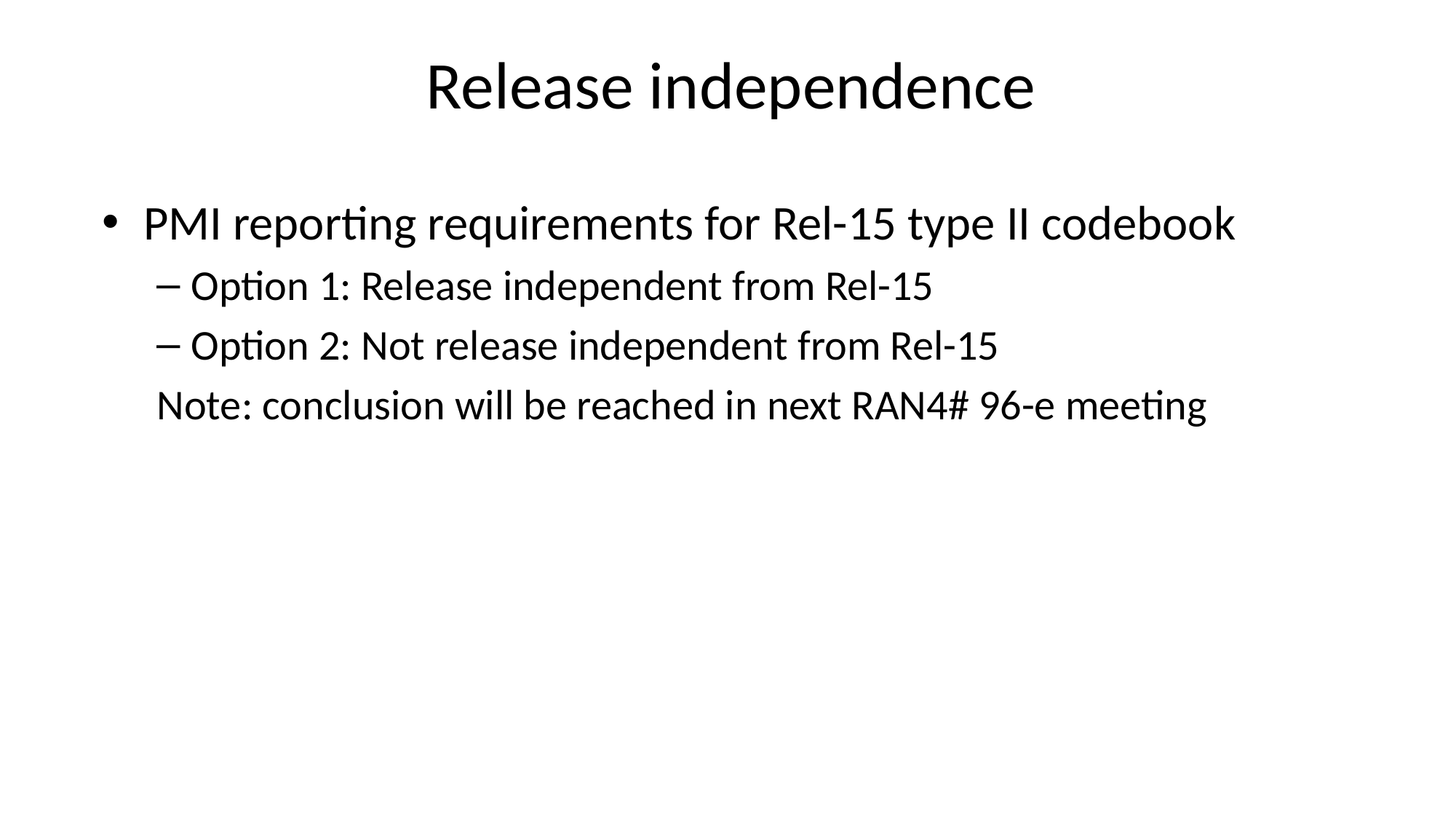

# Release independence
PMI reporting requirements for Rel-15 type II codebook
Option 1: Release independent from Rel-15
Option 2: Not release independent from Rel-15
Note: conclusion will be reached in next RAN4# 96-e meeting